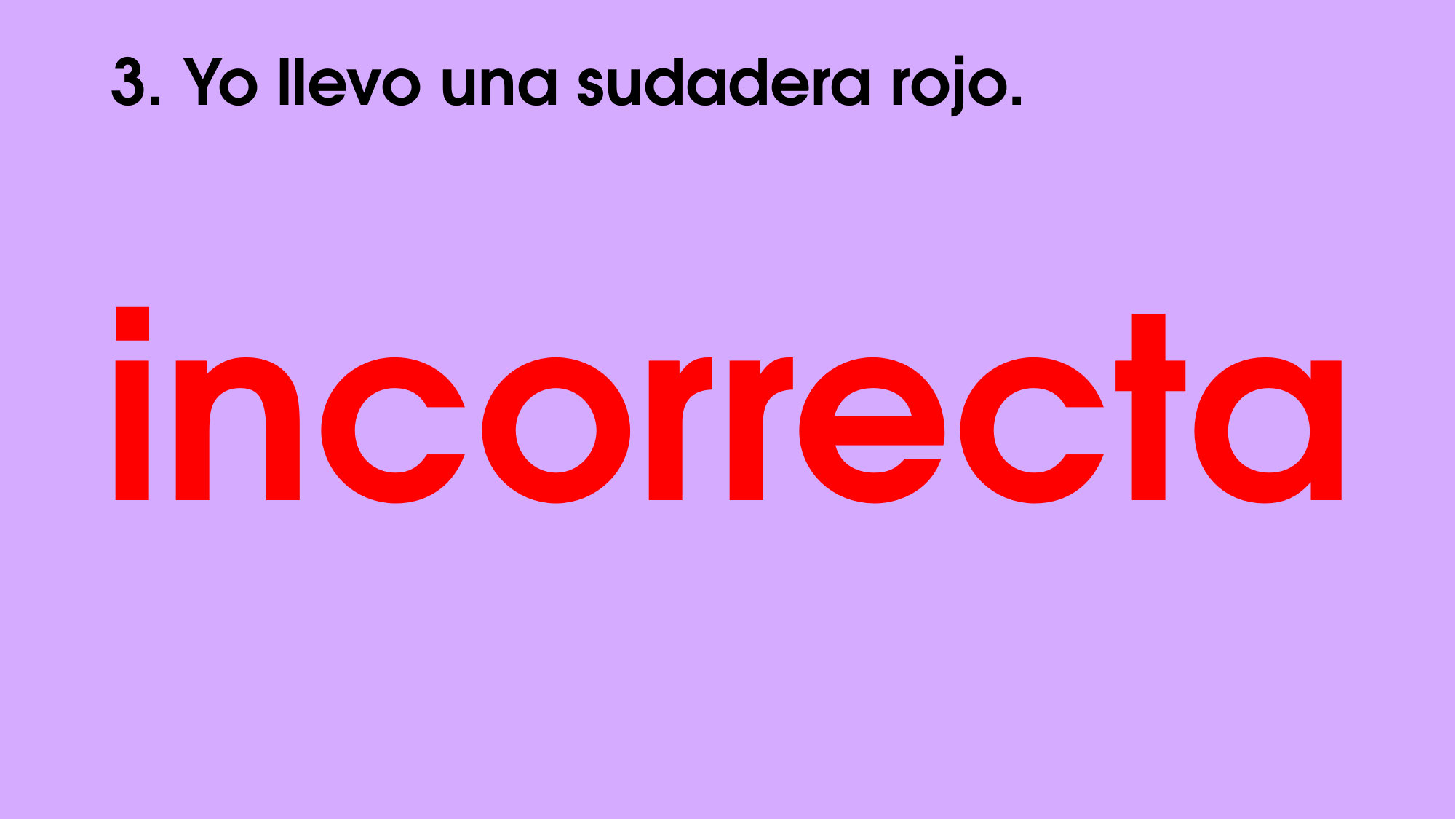

# 3. Yo llevo una sudadera rojo.
incorrecta